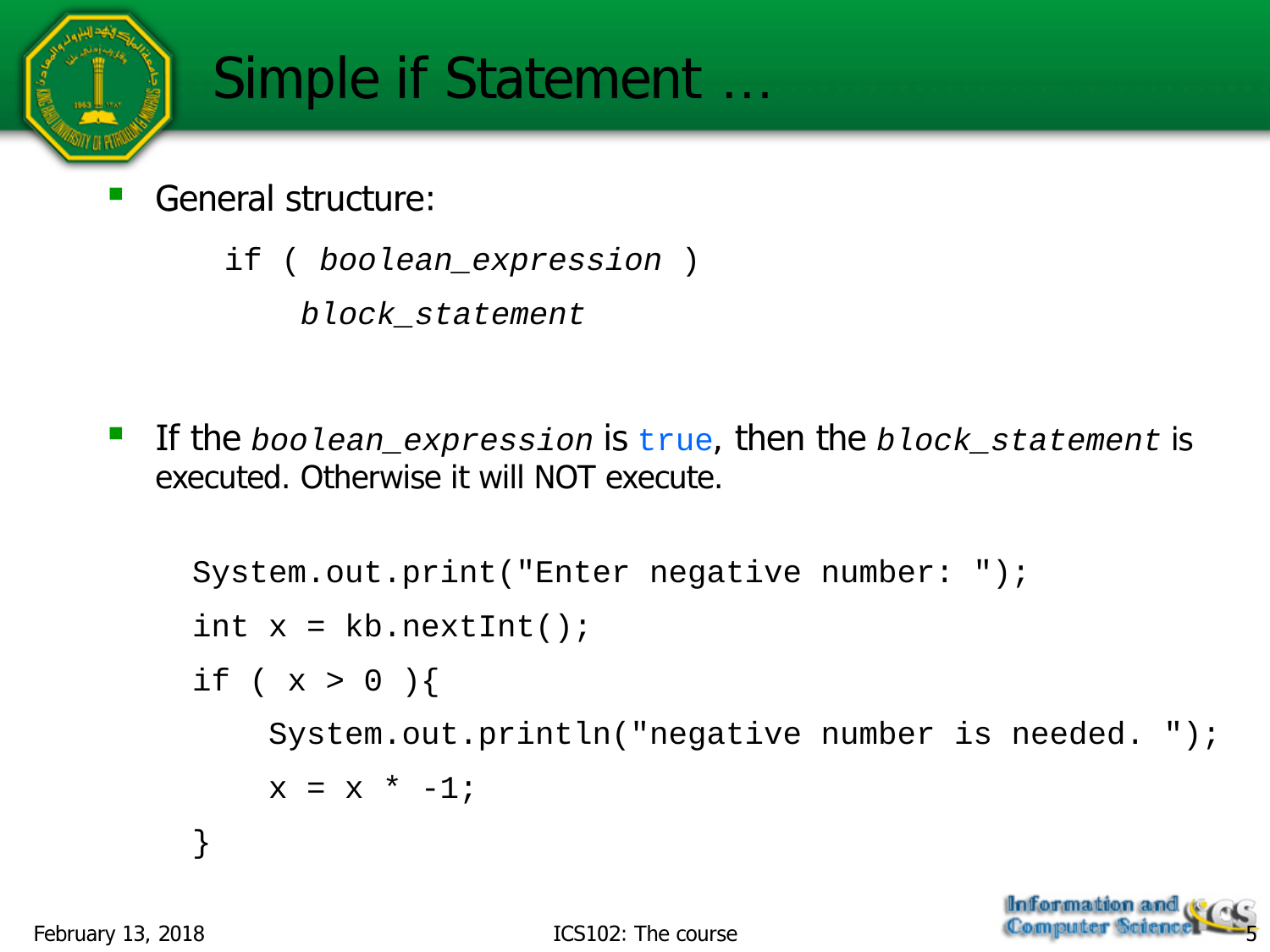

Simple if Statement …
General structure:

If the boolean_expression is true, then the block_statement is executed. Otherwise it will NOT execute.
if ( boolean_expression )
    block_statement

System.out.print("Enter negative number: ");
int x = kb.nextInt();
if ( x > 0 ){
    System.out.println("negative number is needed. ");
    x = x * -1;
}
February 13, 2018
ICS102: The course
5